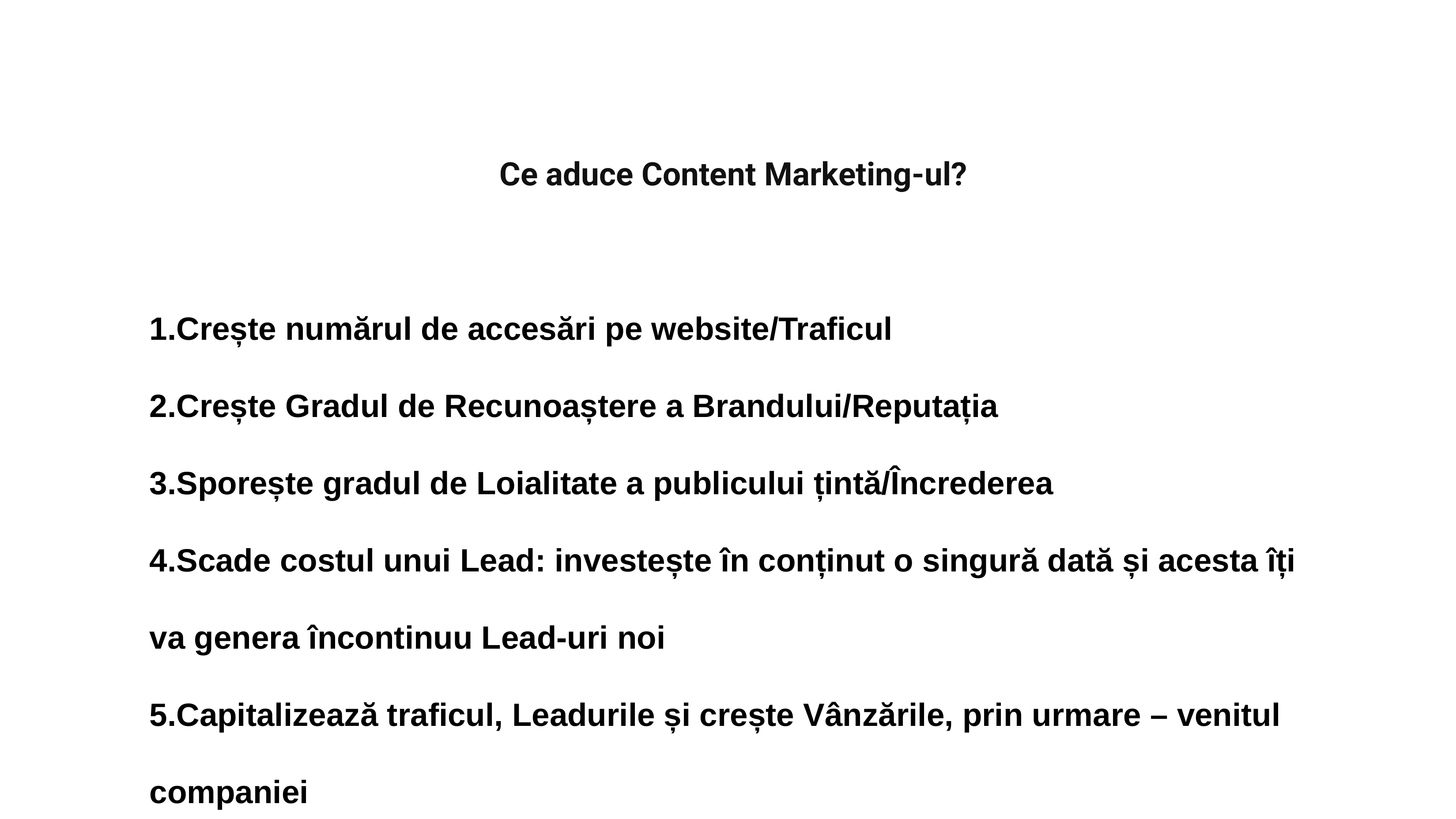

Ce aduce Content Marketing-ul?

Crește numărul de accesări pe website/Traficul
Crește Gradul de Recunoaștere a Brandului/Reputația
Sporește gradul de Loialitate a publicului țintă/Încrederea
Scade costul unui Lead: investește în conținut o singură dată și acesta îți va genera încontinuu Lead-uri noi
Capitalizează traficul, Leadurile și crește Vânzările, prin urmare – venitul companiei